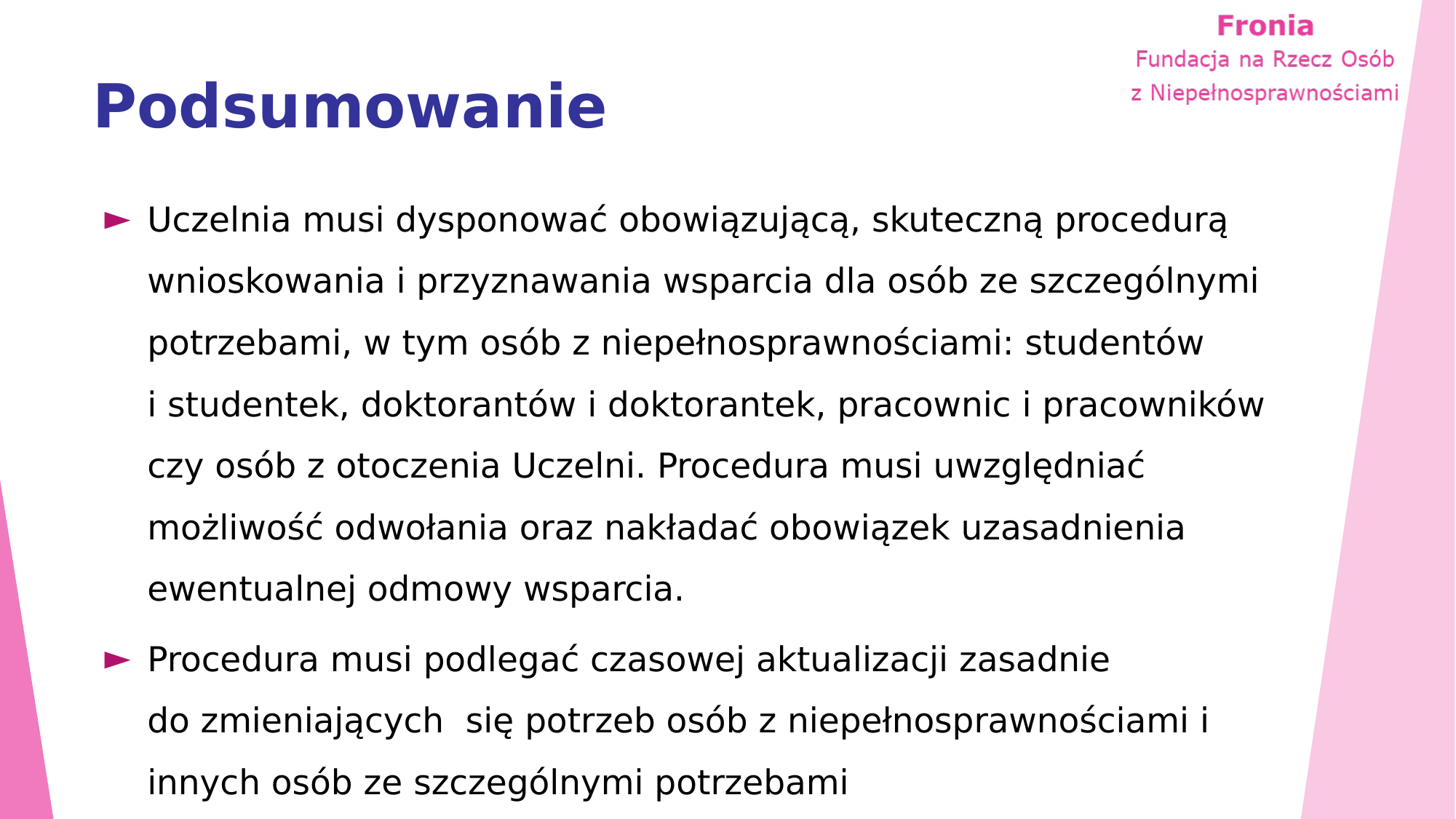

# Podsumowanie
Uczelnia musi dysponować obowiązującą, skuteczną procedurą wnioskowania i przyznawania wsparcia dla osób ze szczególnymi potrzebami, w tym osób z niepełnosprawnościami: studentów i studentek, doktorantów i doktorantek, pracownic i pracowników czy osób z otoczenia Uczelni. Procedura musi uwzględniać możliwość odwołania oraz nakładać obowiązek uzasadnienia ewentualnej odmowy wsparcia.
Procedura musi podlegać czasowej aktualizacji zasadnie do zmieniających  się potrzeb osób z niepełnosprawnościami i innych osób ze szczególnymi potrzebami